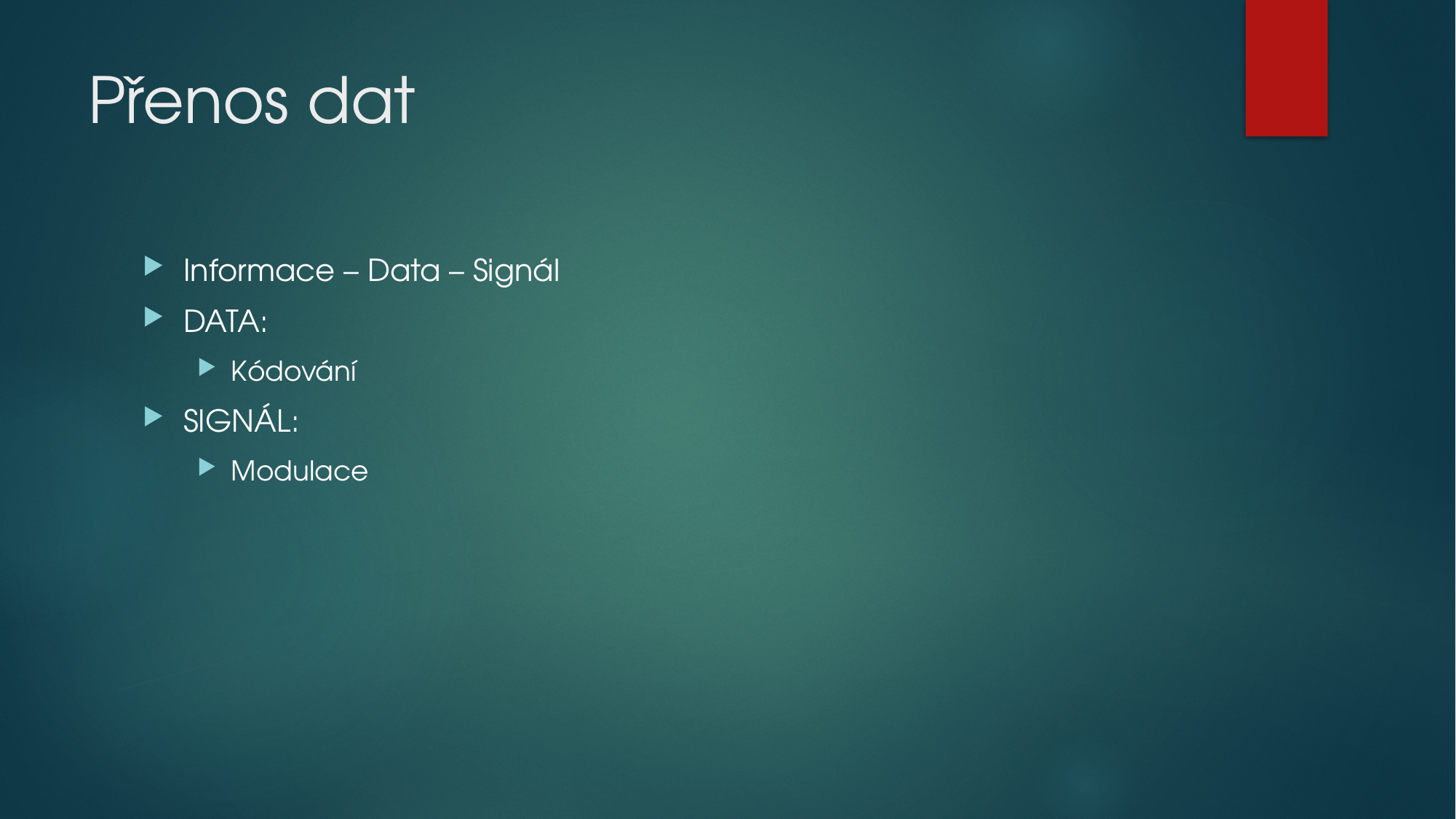

# Přenos dat
Informace – Data – Signál
DATA:
Kódování
SIGNÁL:
Modulace